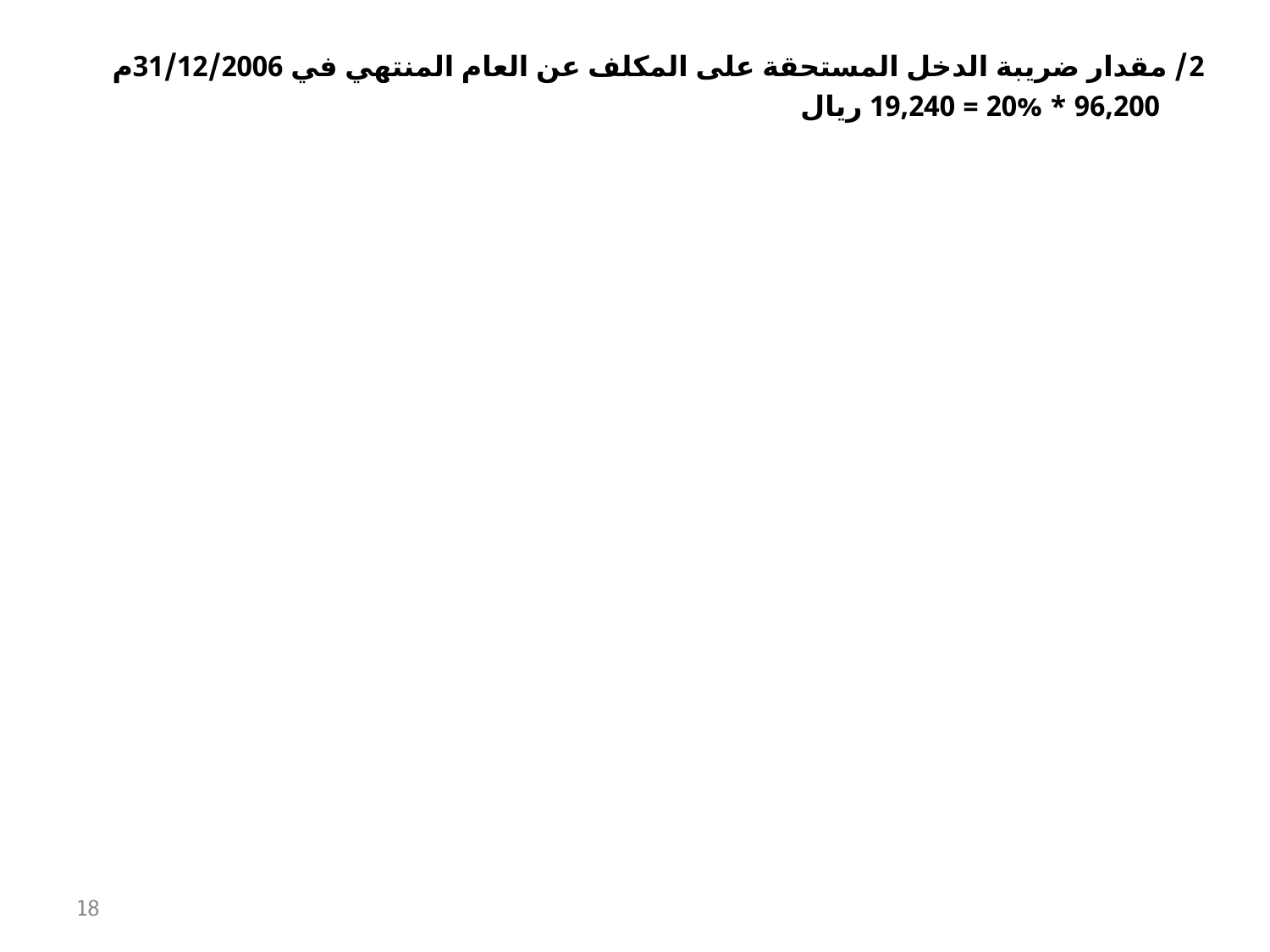

2/ مقدار ضريبة الدخل المستحقة على المكلف عن العام المنتهي في 31/12/2006م
      96,200 * 20% = 19,240 ريال
18